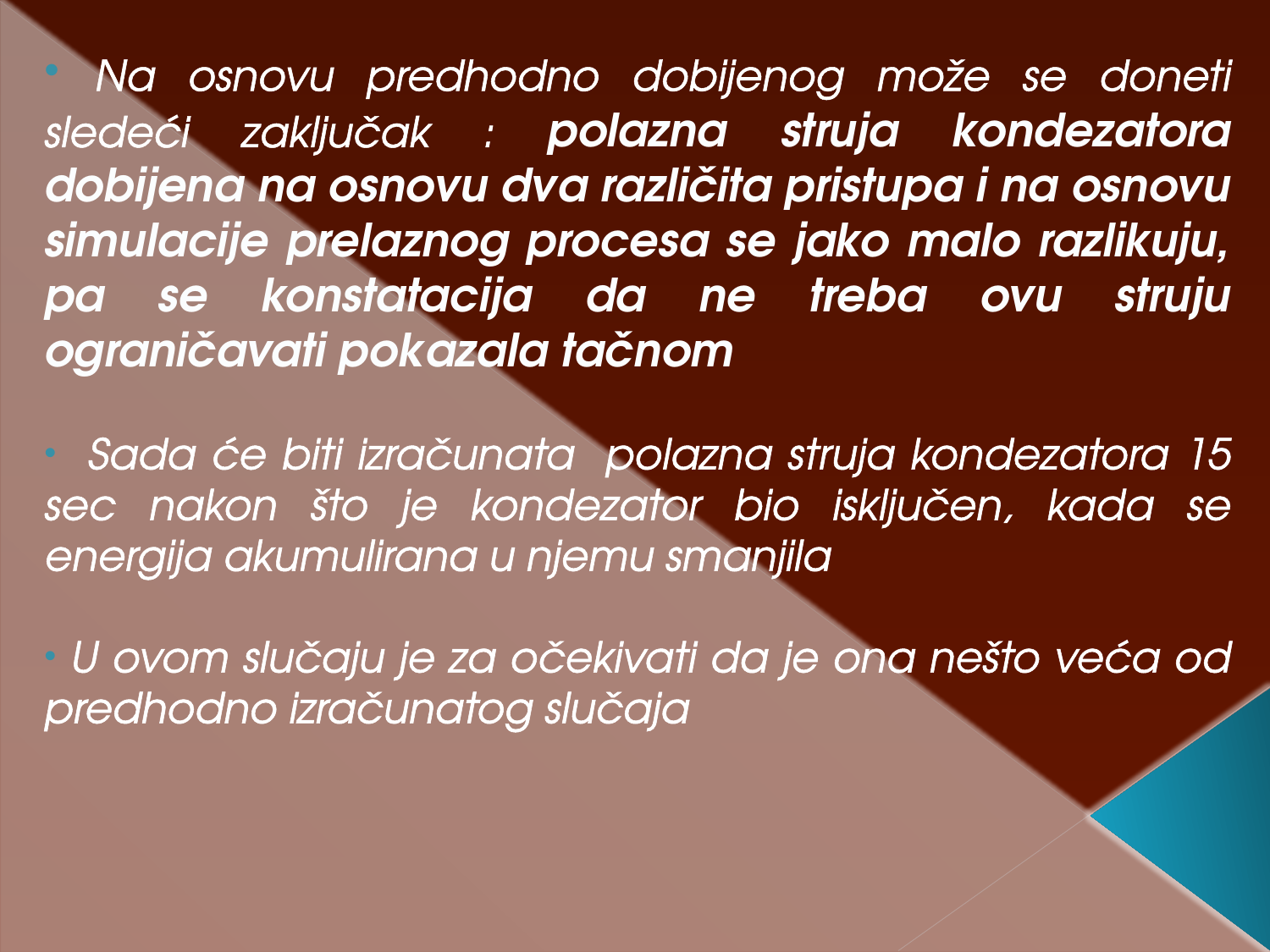

Na osnovu predhodno dobijenog može se doneti sledeći zaključak : polazna struja kondezatora dobijena na osnovu dva različita pristupa i na osnovu simulacije prelaznog procesa se jako malo razlikuju, pa se konstatacija da ne treba ovu struju ograničavati pokazala tačnom

  Sada će biti izračunata  polazna struja kondezatora 15 sec nakon što je kondezator bio isključen, kada se energija akumulirana u njemu smanjila

 U ovom slučaju je za očekivati da je ona nešto veća od predhodno izračunatog slučaja